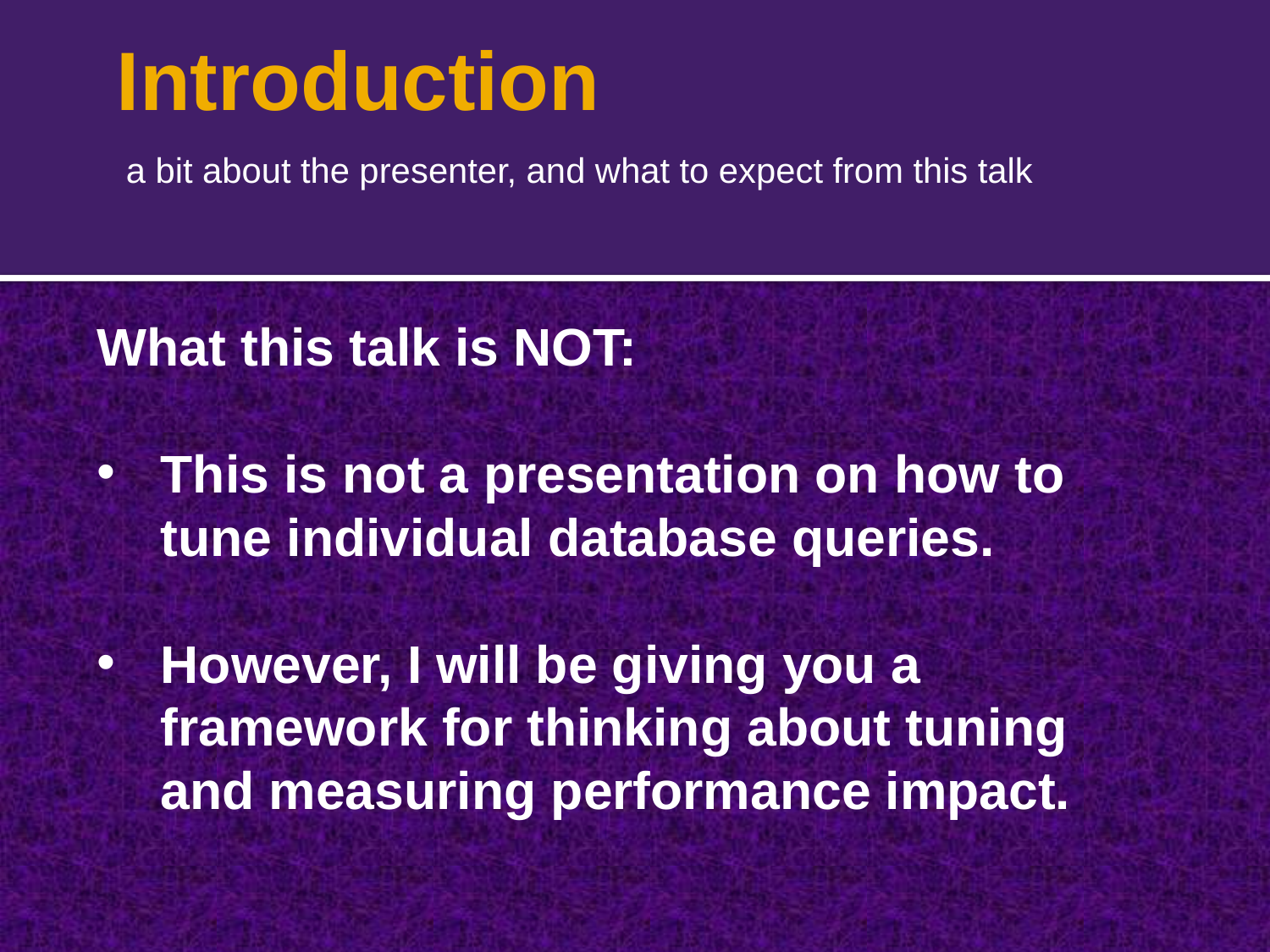

# Introduction
a bit about the presenter, and what to expect from this talk
What this talk is NOT:

This is not a presentation on how to tune individual database queries.

However, I will be giving you a framework for thinking about tuning and measuring performance impact.